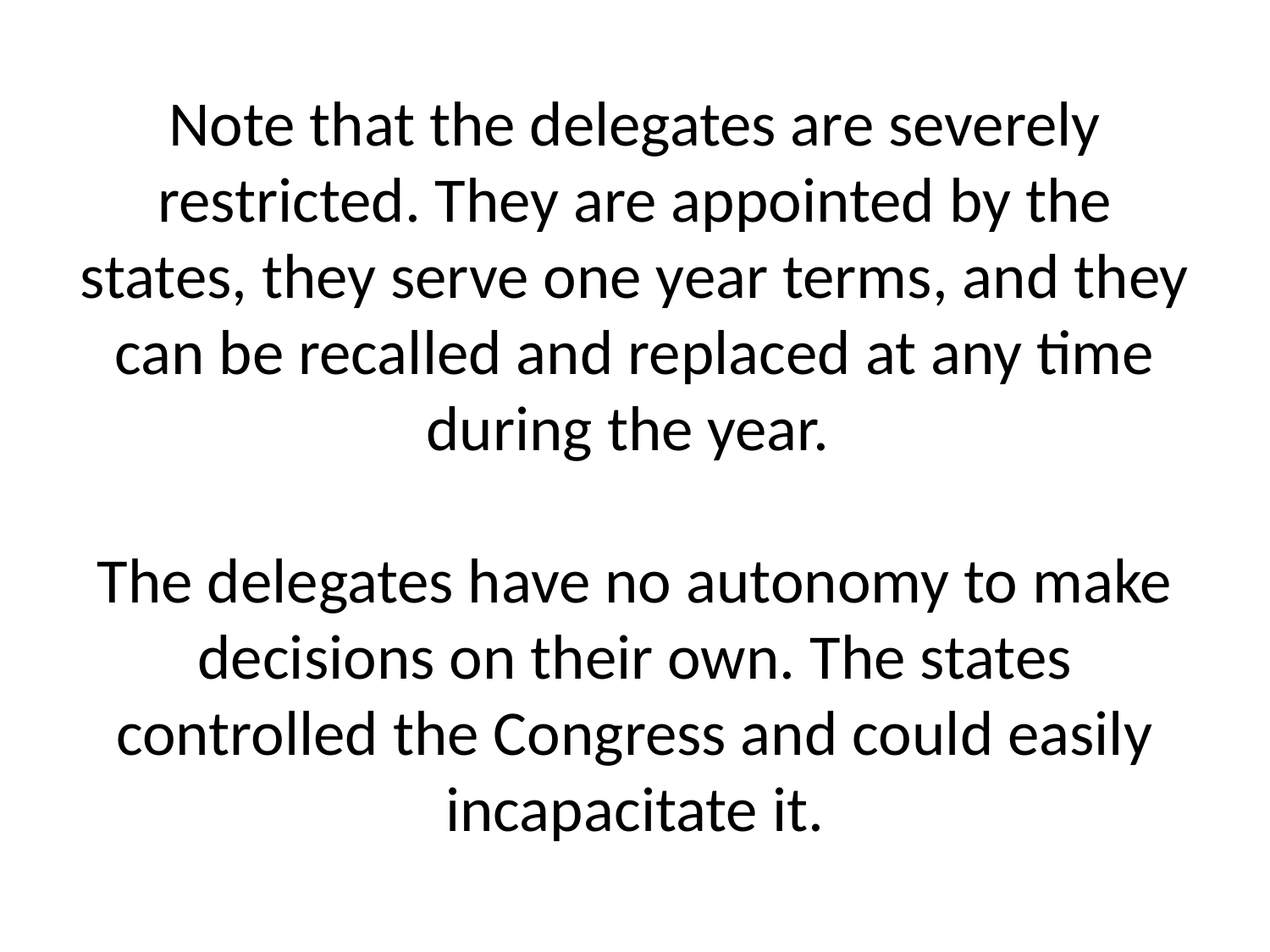

# Note that the delegates are severely restricted. They are appointed by the states, they serve one year terms, and they can be recalled and replaced at any time during the year. The delegates have no autonomy to make decisions on their own. The states controlled the Congress and could easily incapacitate it.